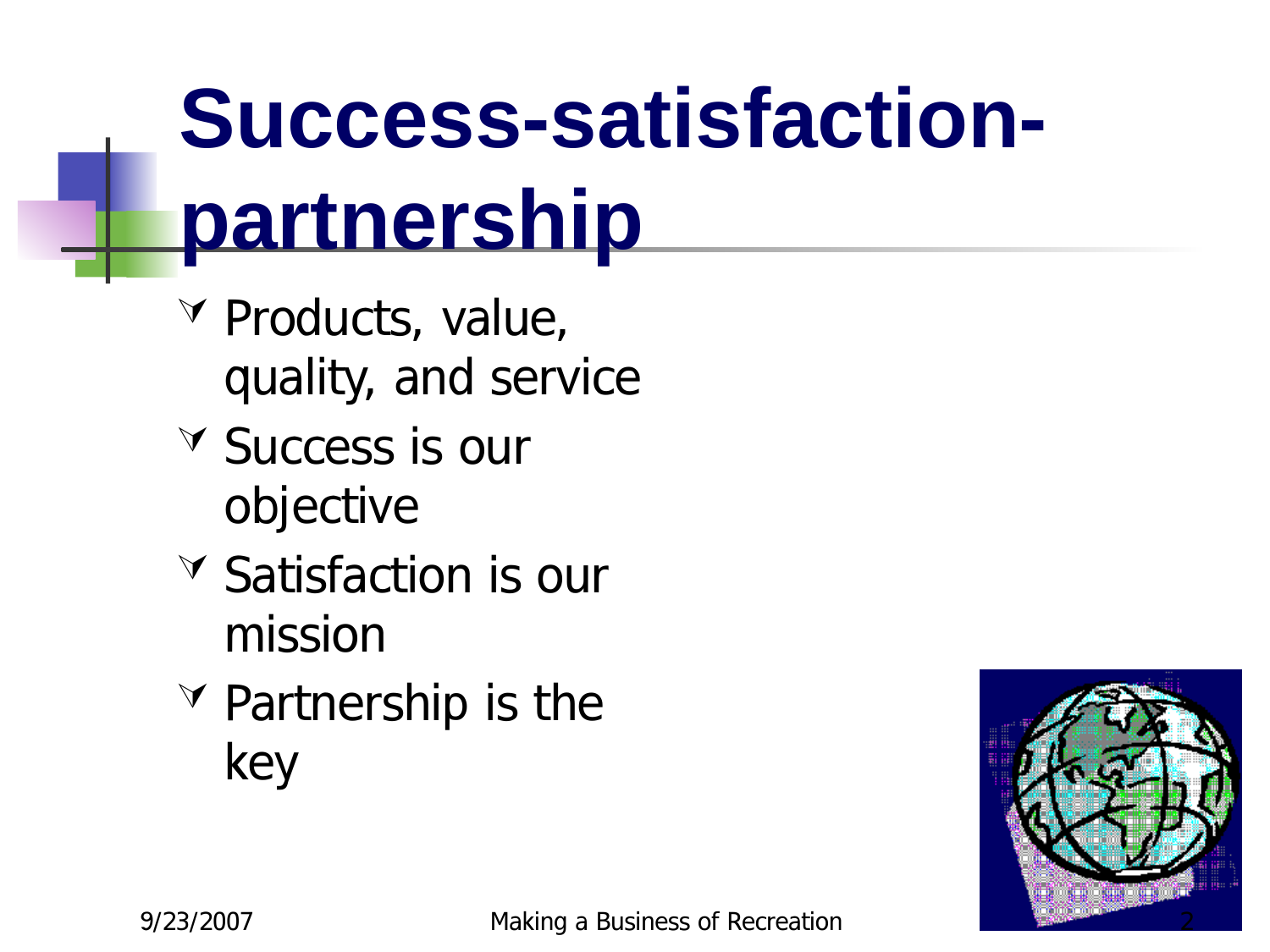

# Success-satisfaction-partnership
Products, value,  quality, and service
Success is our objective
Satisfaction is our mission
Partnership is the key
9/23/2007
Making a Business of Recreation
2